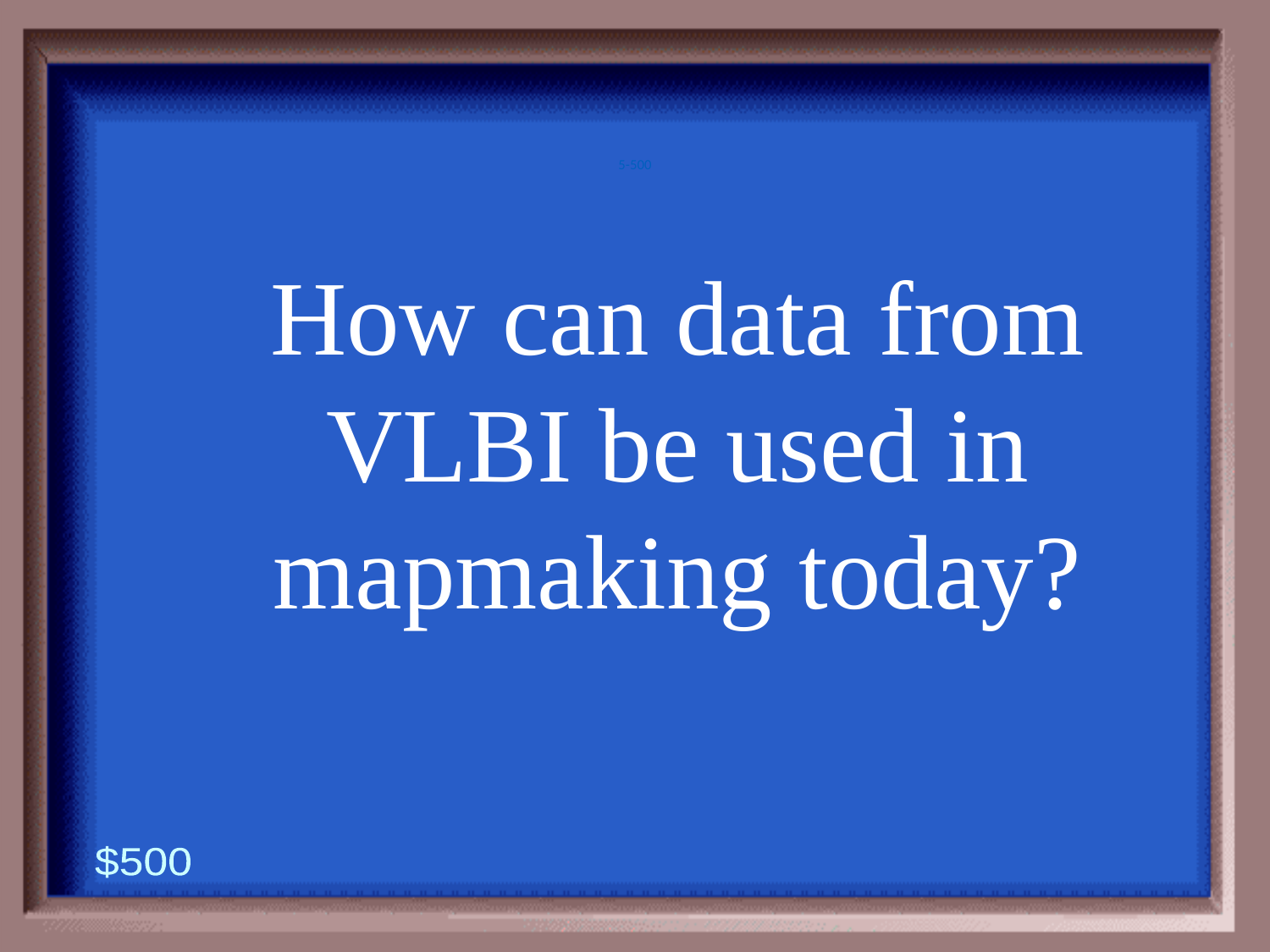

5-500
How can data from VLBI be used in mapmaking today?
$500